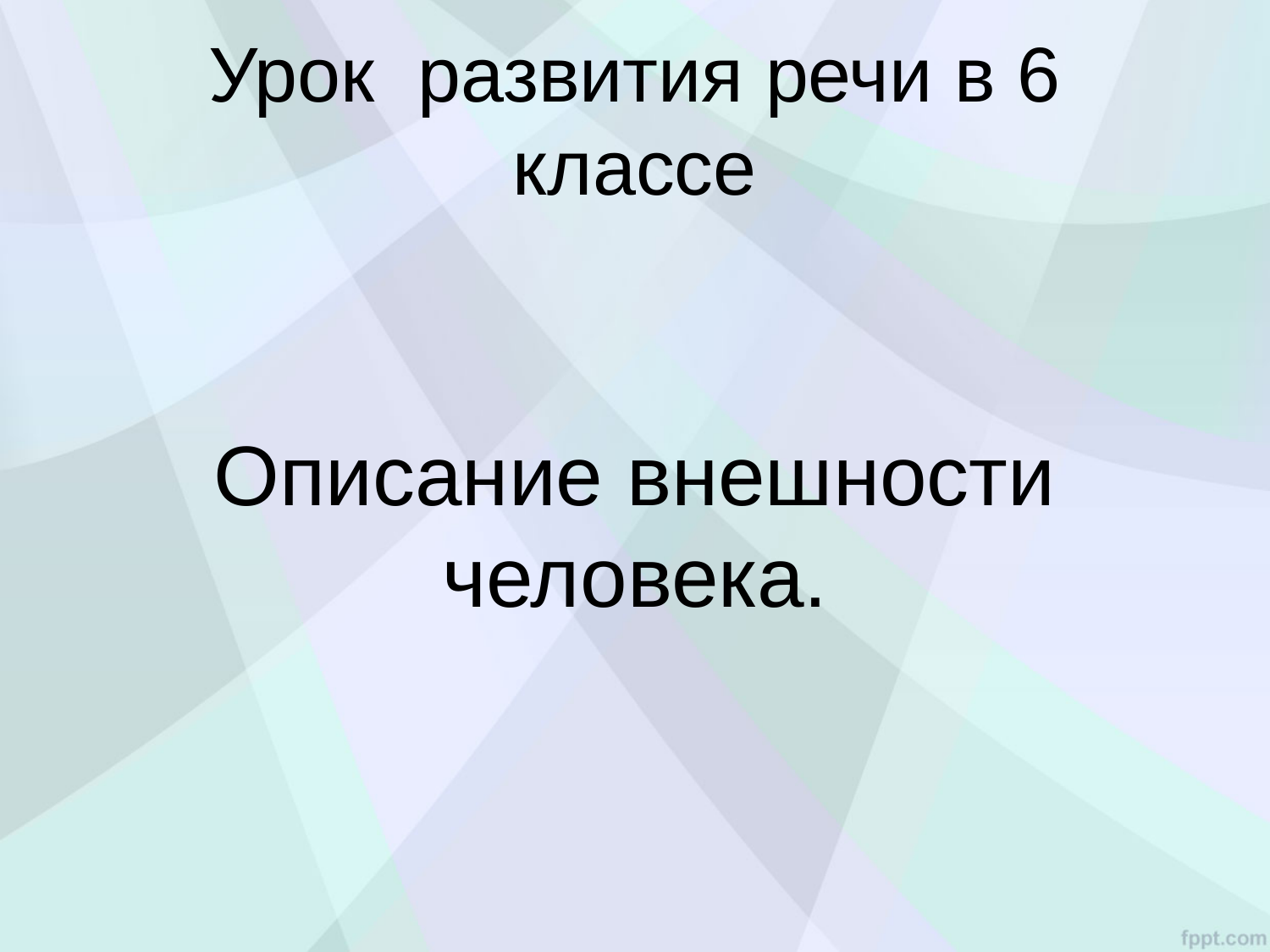

# Урок  развития речи в 6 классе

  Описание внешности   человека.